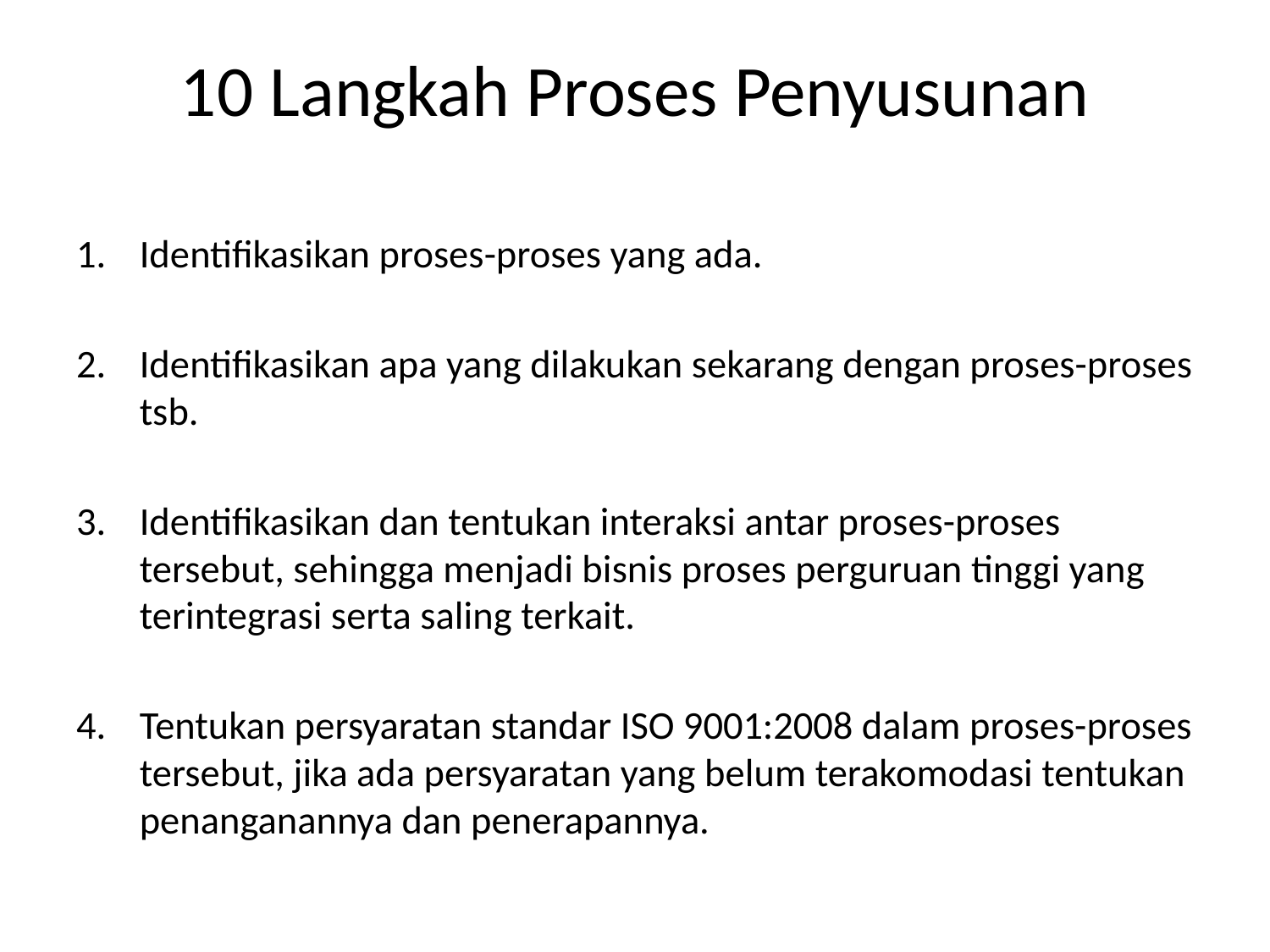

# 10 Langkah Proses Penyusunan
Identifikasikan proses-proses yang ada.

Identifikasikan apa yang dilakukan sekarang dengan proses-proses tsb.

Identifikasikan dan tentukan interaksi antar proses-proses tersebut, sehingga menjadi bisnis proses perguruan tinggi yang terintegrasi serta saling terkait.

Tentukan persyaratan standar ISO 9001:2008 dalam proses-proses tersebut, jika ada persyaratan yang belum terakomodasi tentukan penanganannya dan penerapannya.